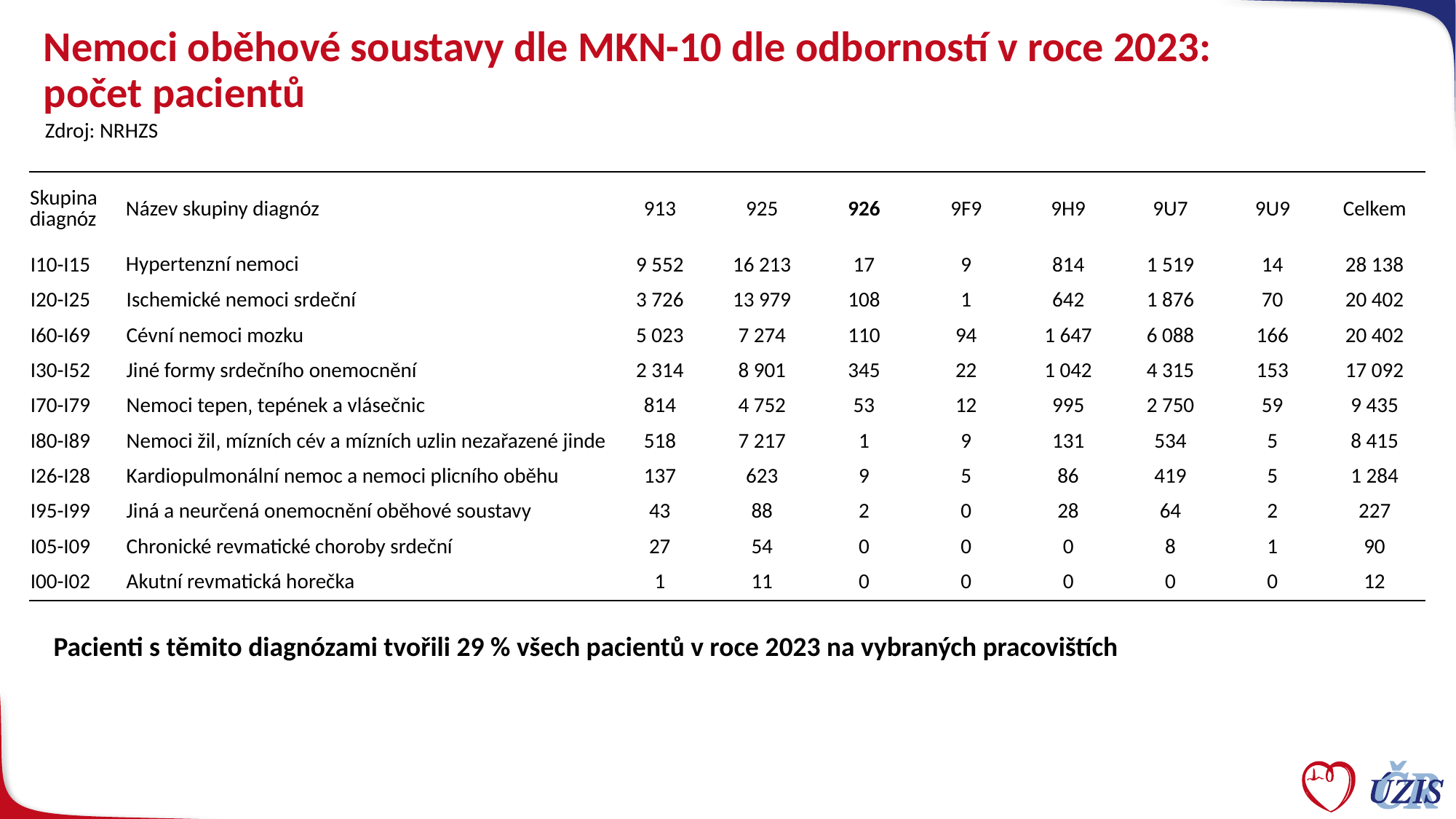

# Nemoci oběhové soustavy dle MKN-10 dle odborností v roce 2023: počet pacientů
Zdroj: NRHZS
| Skupina diagnóz | Název skupiny diagnóz | 913 | 925 | 926 | 9F9 | 9H9 | 9U7 | 9U9 | Celkem |
| --- | --- | --- | --- | --- | --- | --- | --- | --- | --- |
| I10-I15 | Hypertenzní nemoci | 9 552 | 16 213 | 17 | 9 | 814 | 1 519 | 14 | 28 138 |
| I20-I25 | Ischemické nemoci srdeční | 3 726 | 13 979 | 108 | 1 | 642 | 1 876 | 70 | 20 402 |
| I60-I69 | Cévní nemoci mozku | 5 023 | 7 274 | 110 | 94 | 1 647 | 6 088 | 166 | 20 402 |
| I30-I52 | Jiné formy srdečního onemocnění | 2 314 | 8 901 | 345 | 22 | 1 042 | 4 315 | 153 | 17 092 |
| I70-I79 | Nemoci tepen‚ tepének a vlásečnic | 814 | 4 752 | 53 | 12 | 995 | 2 750 | 59 | 9 435 |
| I80-I89 | Nemoci žil‚ mízních cév a mízních uzlin nezařazené jinde | 518 | 7 217 | 1 | 9 | 131 | 534 | 5 | 8 415 |
| I26-I28 | Kardiopulmonální nemoc a nemoci plicního oběhu | 137 | 623 | 9 | 5 | 86 | 419 | 5 | 1 284 |
| I95-I99 | Jiná a neurčená onemocnění oběhové soustavy | 43 | 88 | 2 | 0 | 28 | 64 | 2 | 227 |
| I05-I09 | Chronické revmatické choroby srdeční | 27 | 54 | 0 | 0 | 0 | 8 | 1 | 90 |
| I00-I02 | Akutní revmatická horečka | 1 | 11 | 0 | 0 | 0 | 0 | 0 | 12 |
Pacienti s těmito diagnózami tvořili 29 % všech pacientů v roce 2023 na vybraných pracovištích